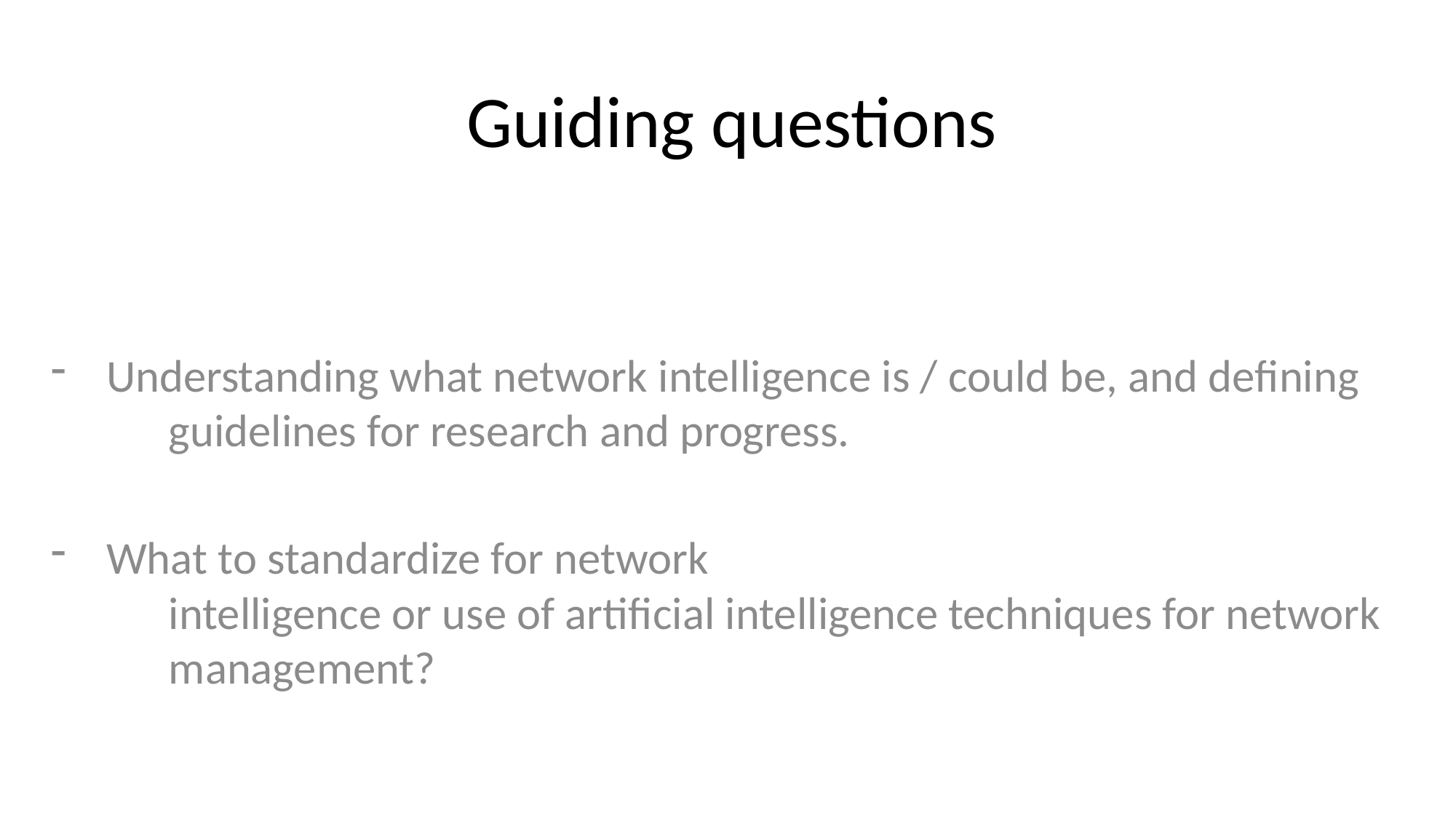

# Guiding questions
Understanding what network intelligence is / could be, and defining
      guidelines for research and progress.

What to standardize for network
      intelligence or use of artificial intelligence techniques for network
      management?